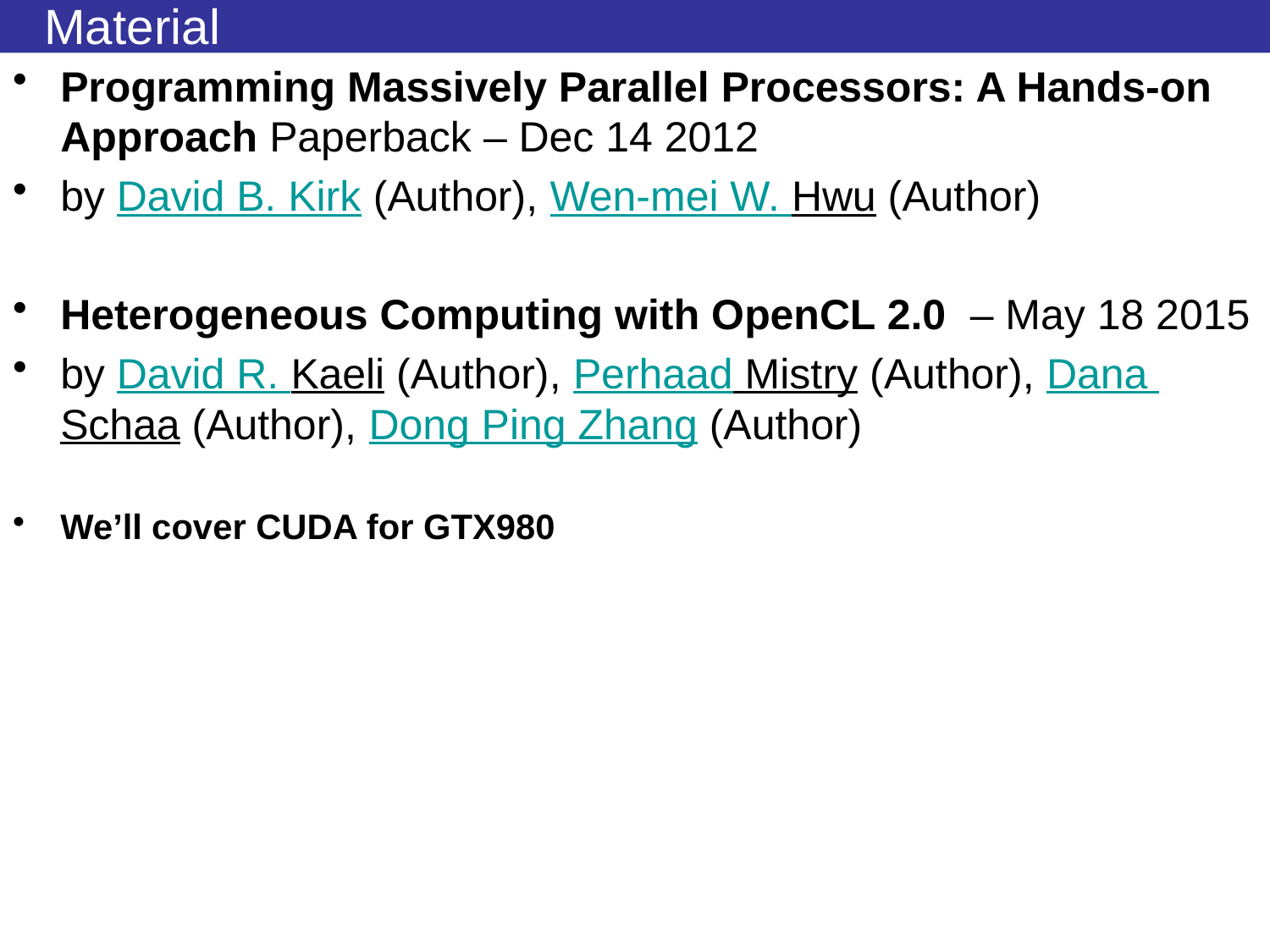

# Material
Programming Massively Parallel Processors: A Hands-on Approach Paperback – Dec 14 2012
by David B. Kirk (Author), Wen-mei W. Hwu (Author)

Heterogeneous Computing with OpenCL 2.0  – May 18 2015
by David R. Kaeli (Author), Perhaad Mistry (Author), Dana Schaa (Author), Dong Ping Zhang (Author)

We’ll cover CUDA for GTX980